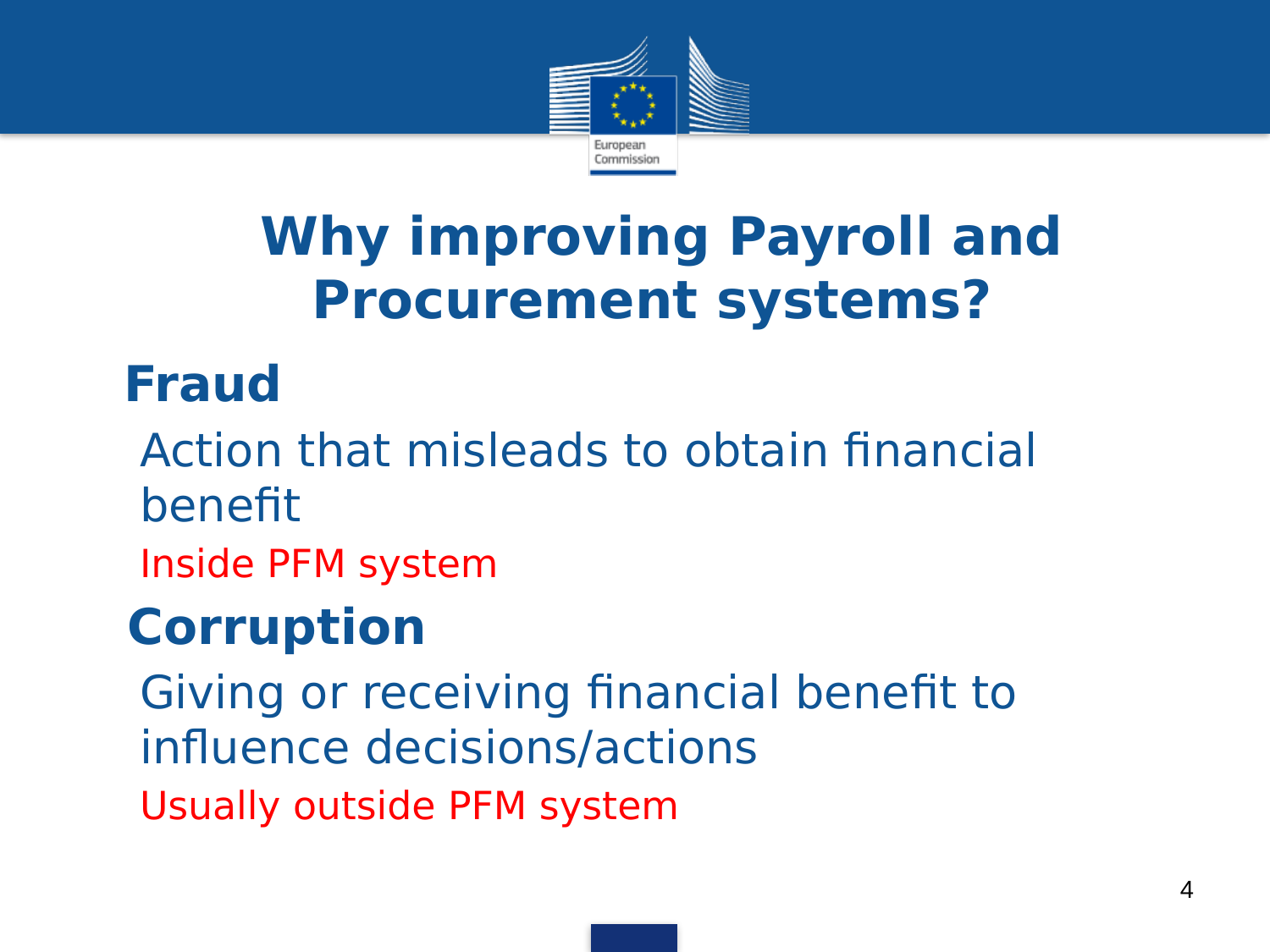

# Why improving Payroll and Procurement systems?
Fraud
Action that misleads to obtain financial benefit
Inside PFM system
   Corruption
Giving or receiving financial benefit to influence decisions/actions
Usually outside PFM system

4